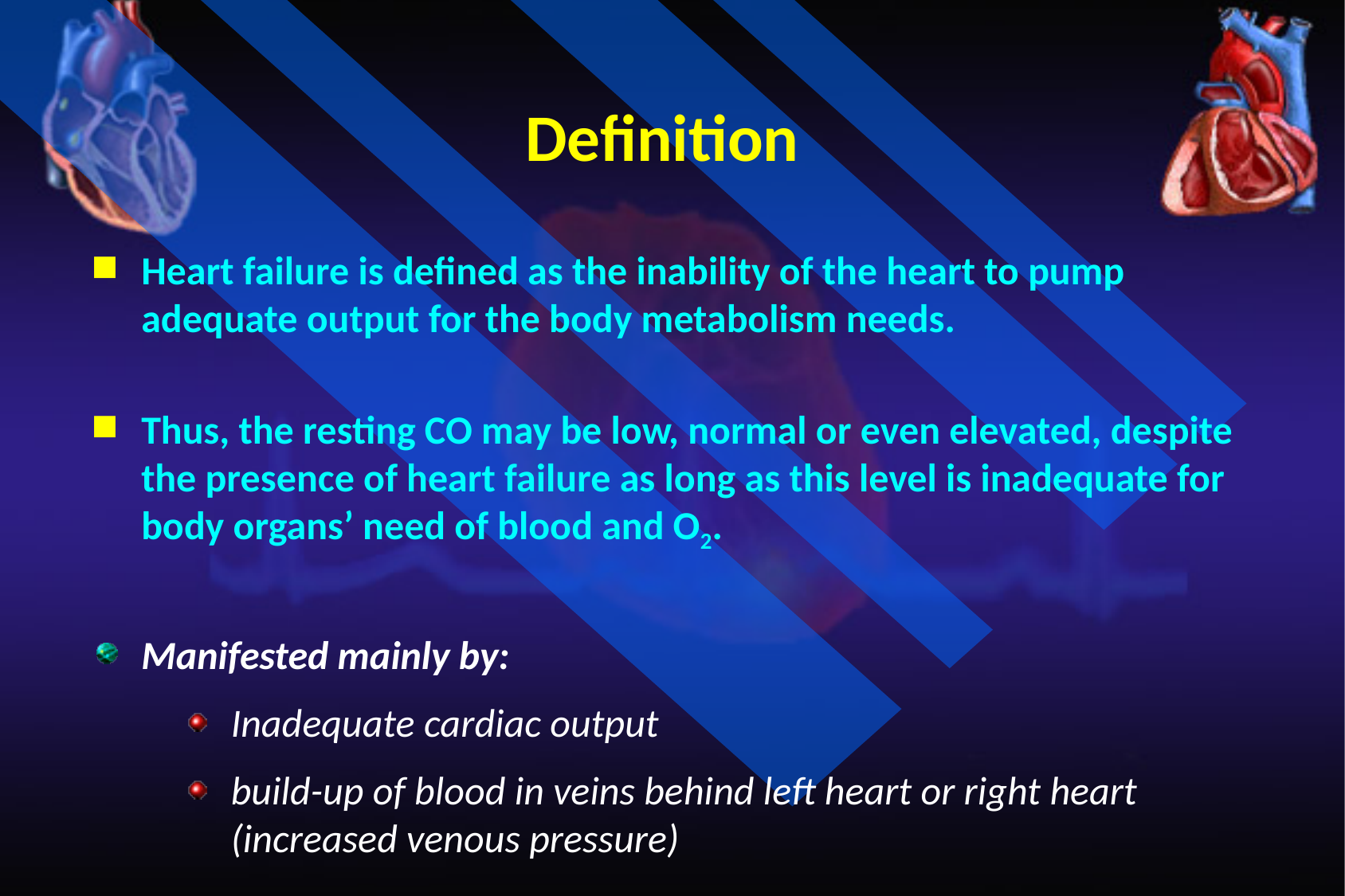

Definition
Heart failure is defined as the inability of the heart to pump adequate output for the body metabolism needs.

Thus, the resting CO may be low, normal or even elevated, despite the presence of heart failure as long as this level is inadequate for body organs’ need of blood and O2.

Manifested mainly by:
Inadequate cardiac output
build-up of blood in veins behind left heart or right heart   (increased venous pressure)